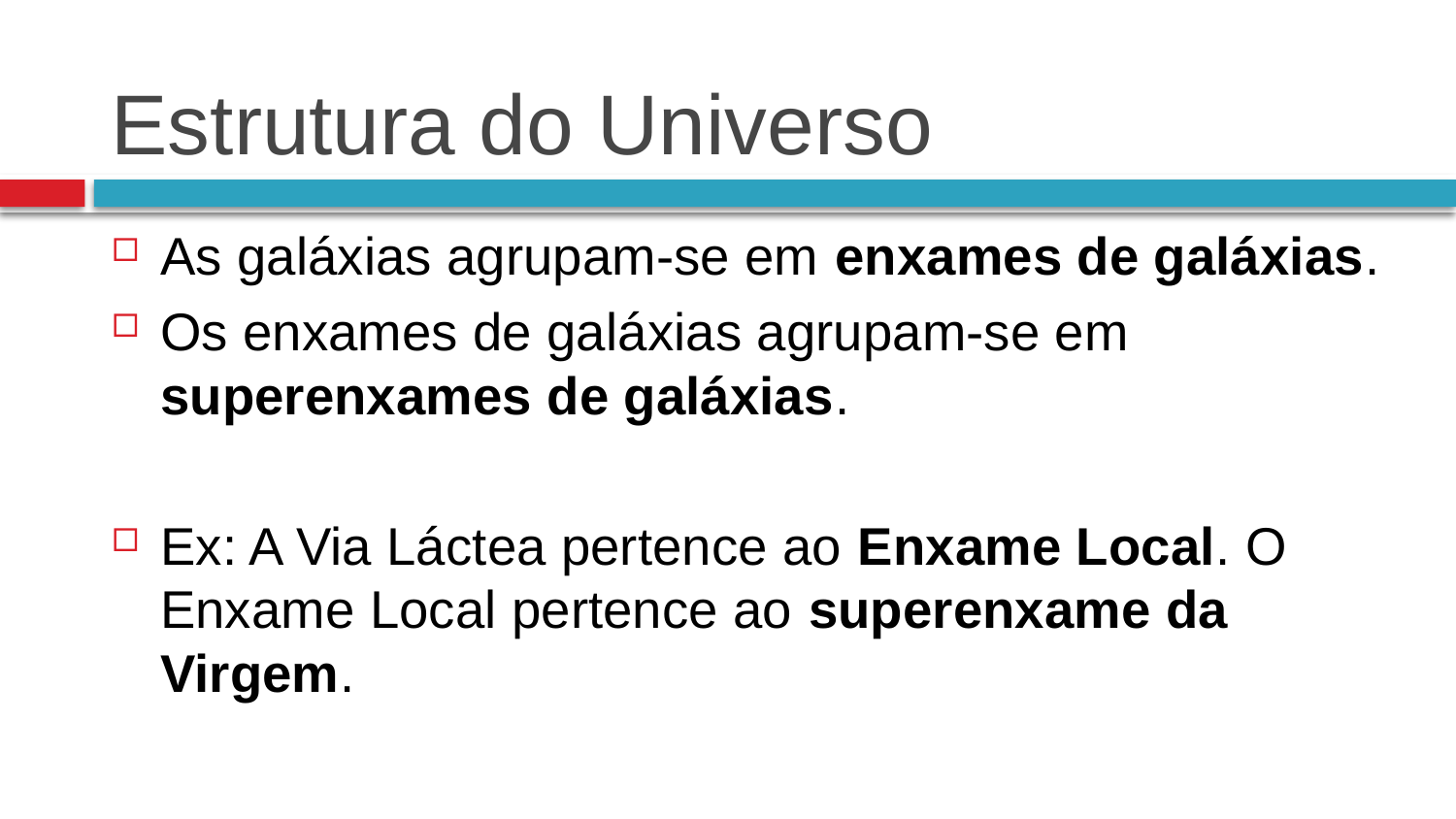

# Estrutura do Universo
As galáxias agrupam-se em enxames de galáxias.
Os enxames de galáxias agrupam-se em superenxames de galáxias.

Ex: A Via Láctea pertence ao Enxame Local. O Enxame Local pertence ao superenxame da Virgem.